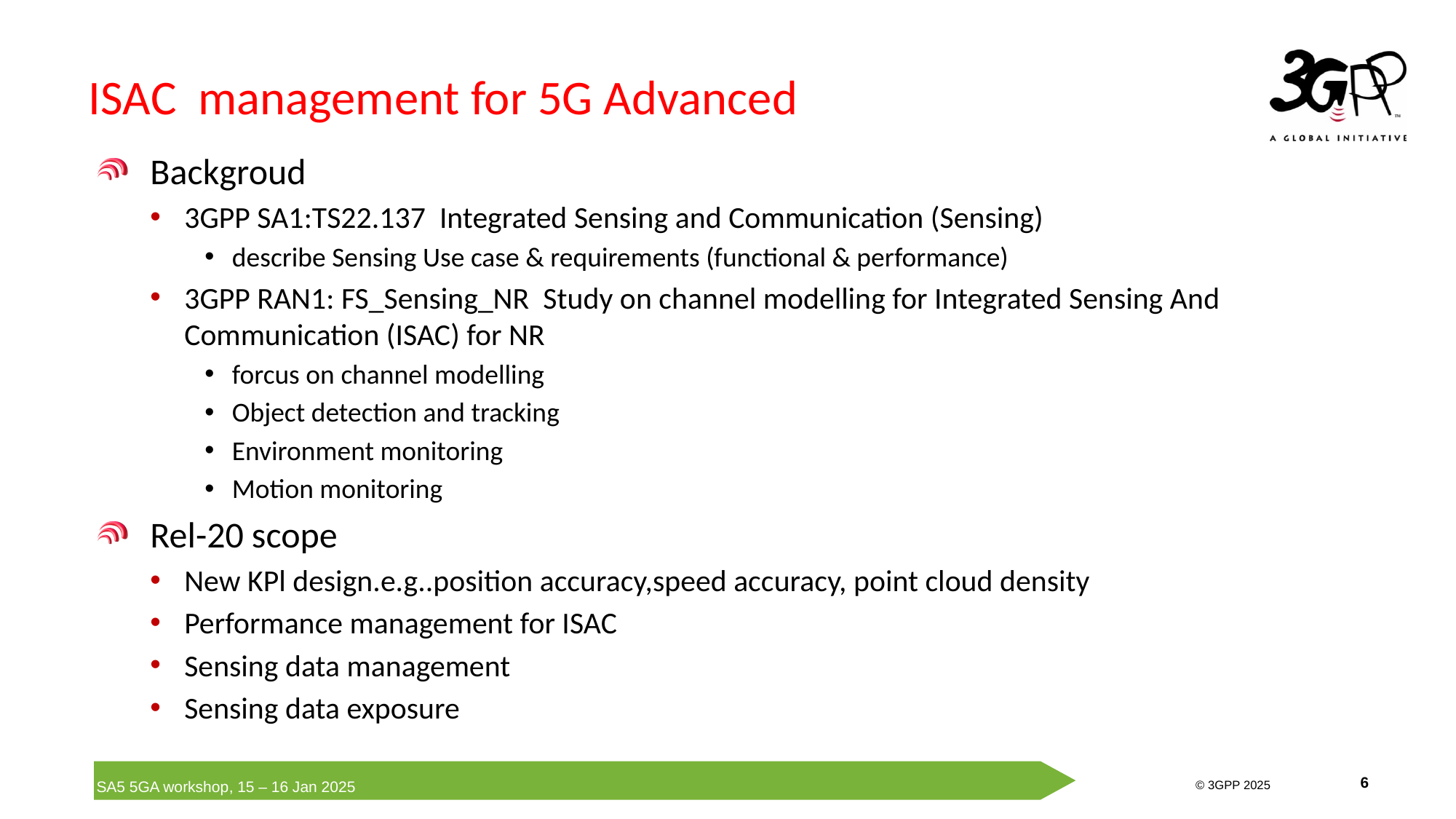

# ISAC  management for 5G Advanced
Backgroud
3GPP SA1:TS22.137  Integrated Sensing and Communication (Sensing)
describe Sensing Use case & requirements (functional & performance)
3GPP RAN1: FS_Sensing_NR  Study on channel modelling for Integrated Sensing And Communication (ISAC) for NR
forcus on channel modelling
Object detection and tracking
Environment monitoring
Motion monitoring
Rel-20 scope
New KPl design.e.g..position accuracy,speed accuracy, point cloud density
Performance management for ISAC
Sensing data management
Sensing data exposure